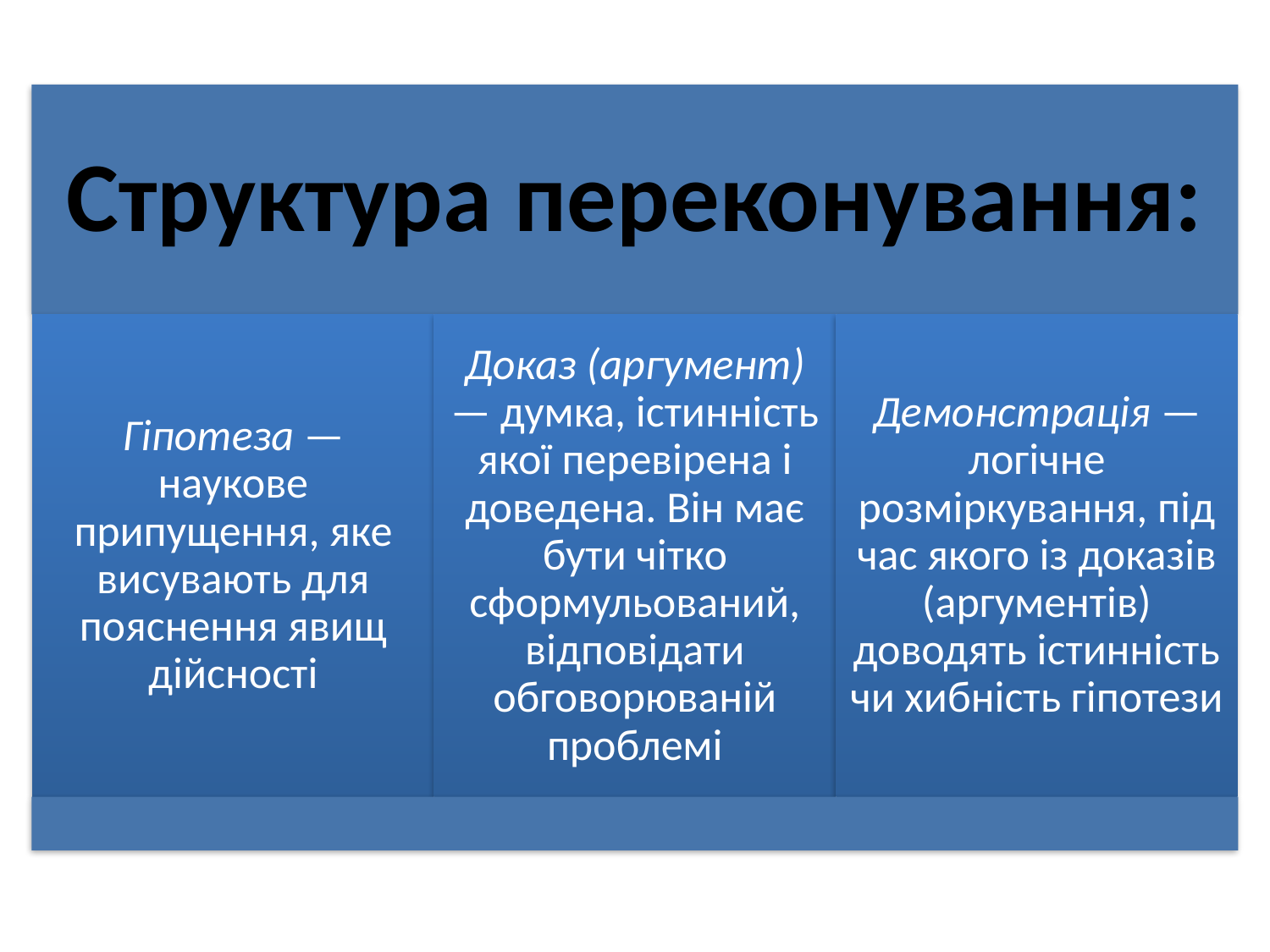

Структура переконування:
Гіпотеза — наукове припущення, яке висувають для пояснення явищ дійсності
Доказ (аргумент) — думка, істинність якої перевірена і доведена. Він має бути чітко сформульований, відповідати обговорюваній проблемі
Демонстрація — логічне розміркування, під час якого із доказів (аргументів) доводять істинність чи хибність гіпотези